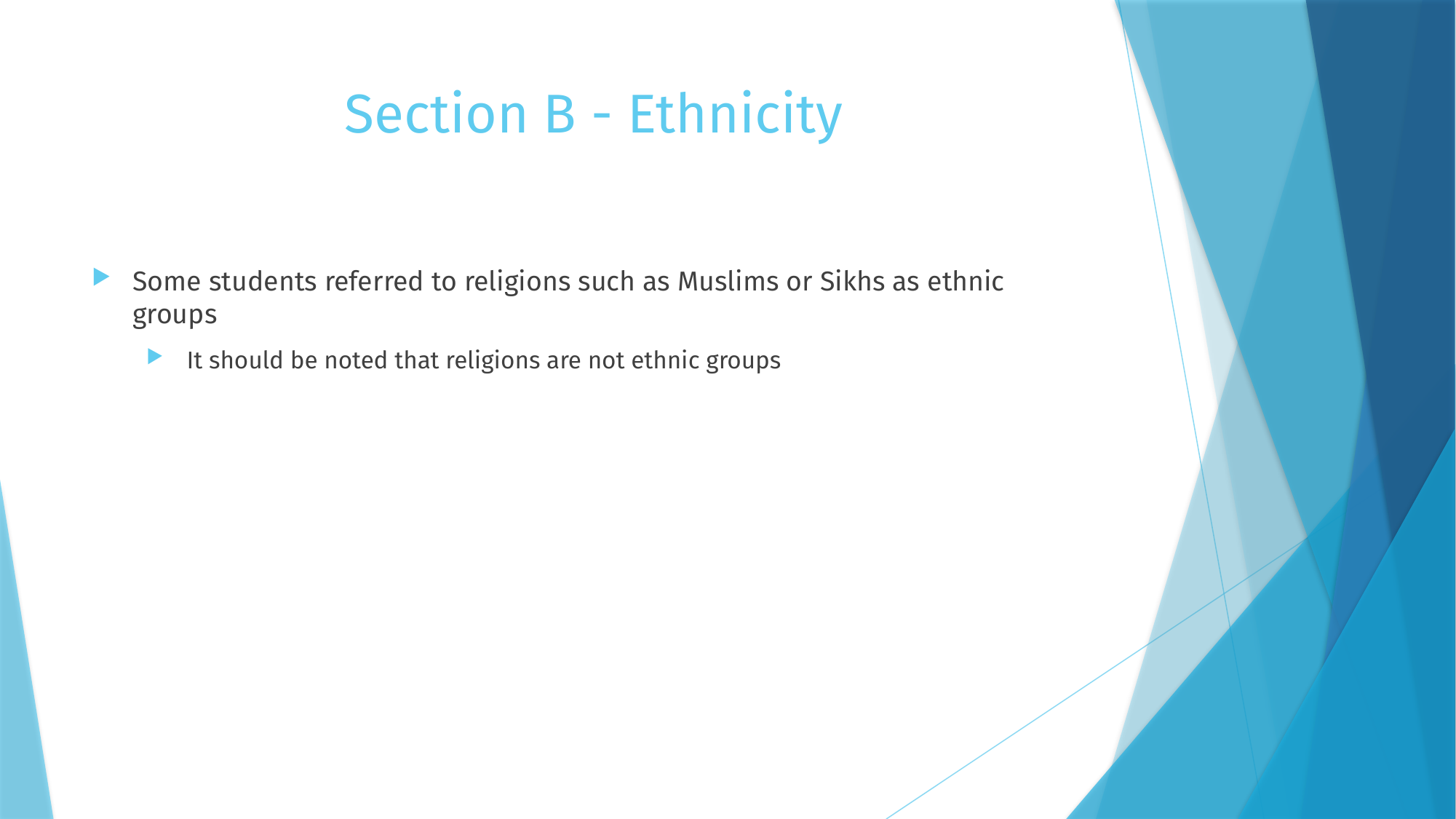

# Section B - Ethnicity
Some students referred to religions such as Muslims or Sikhs as ethnic groups
 It should be noted that religions are not ethnic groups